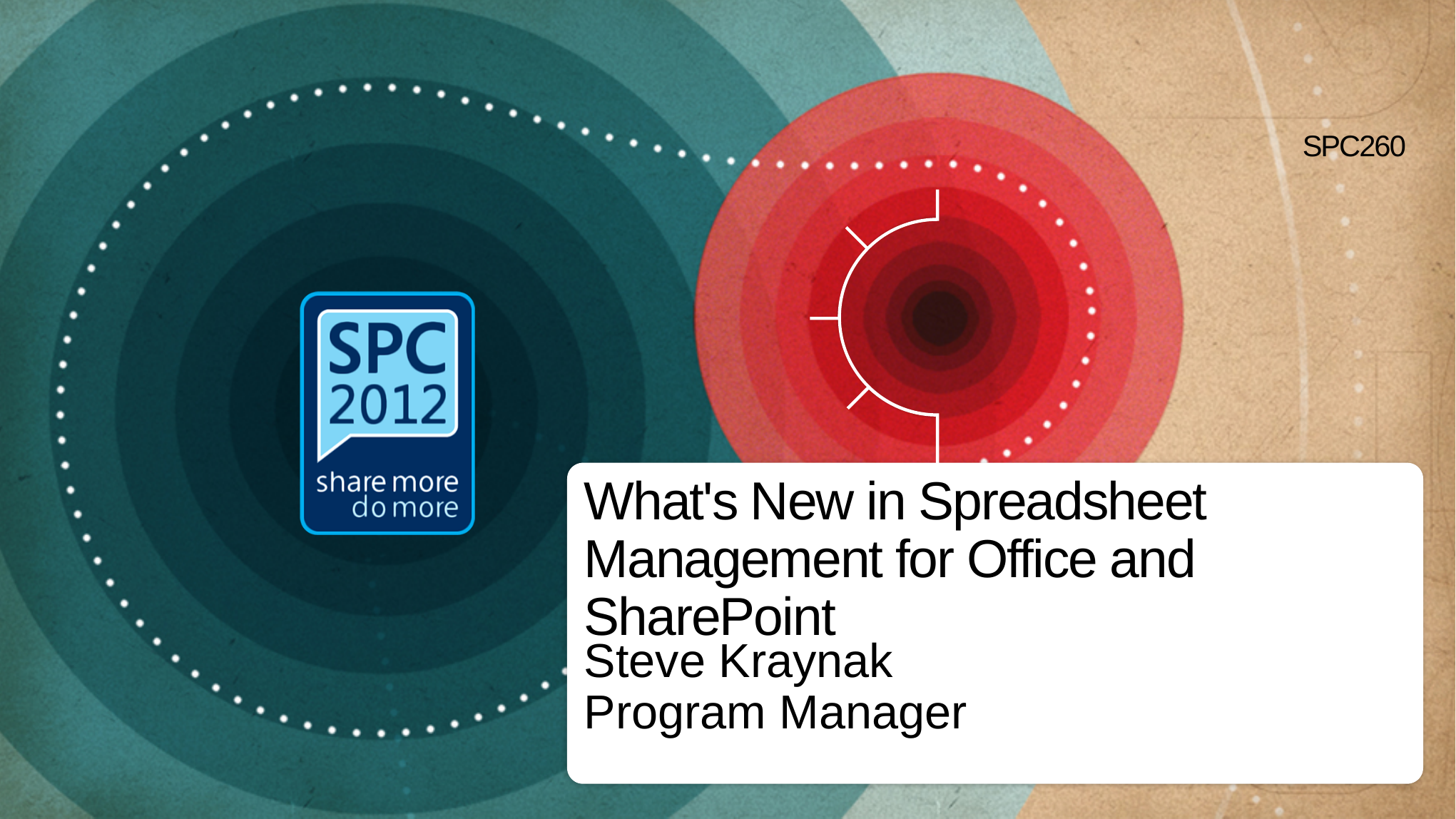

SPC260
# What's New in Spreadsheet Management for Office and SharePoint
Steve Kraynak
Program Manager